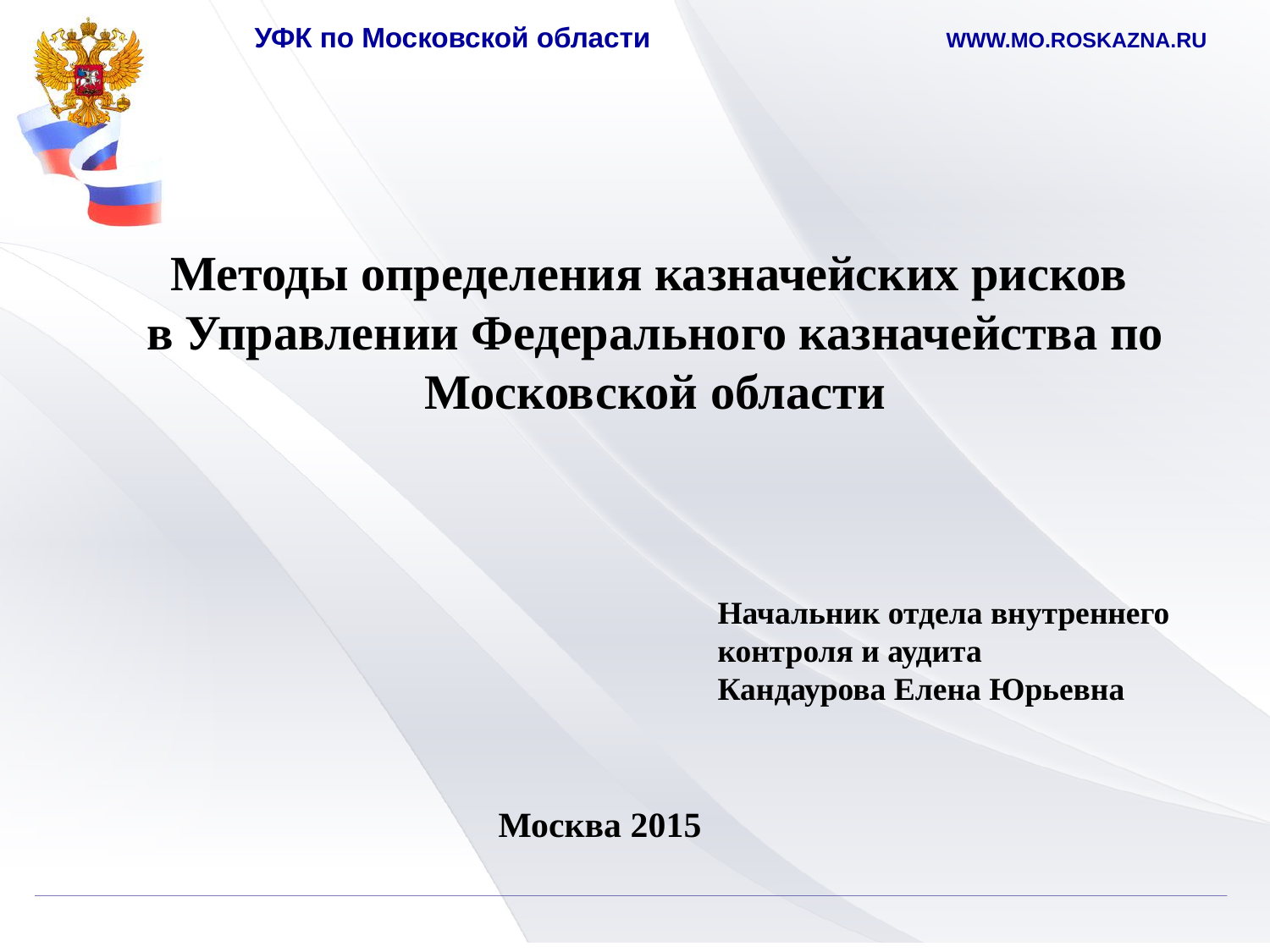

УФК по Московской области               WWW.MO.ROSKAZNA.RU
Методы определения казначейских рисков
в Управлении Федерального казначейства по Московской области
Начальник отдела внутреннего контроля и аудита
Кандаурова Елена Юрьевна
Москва 2015